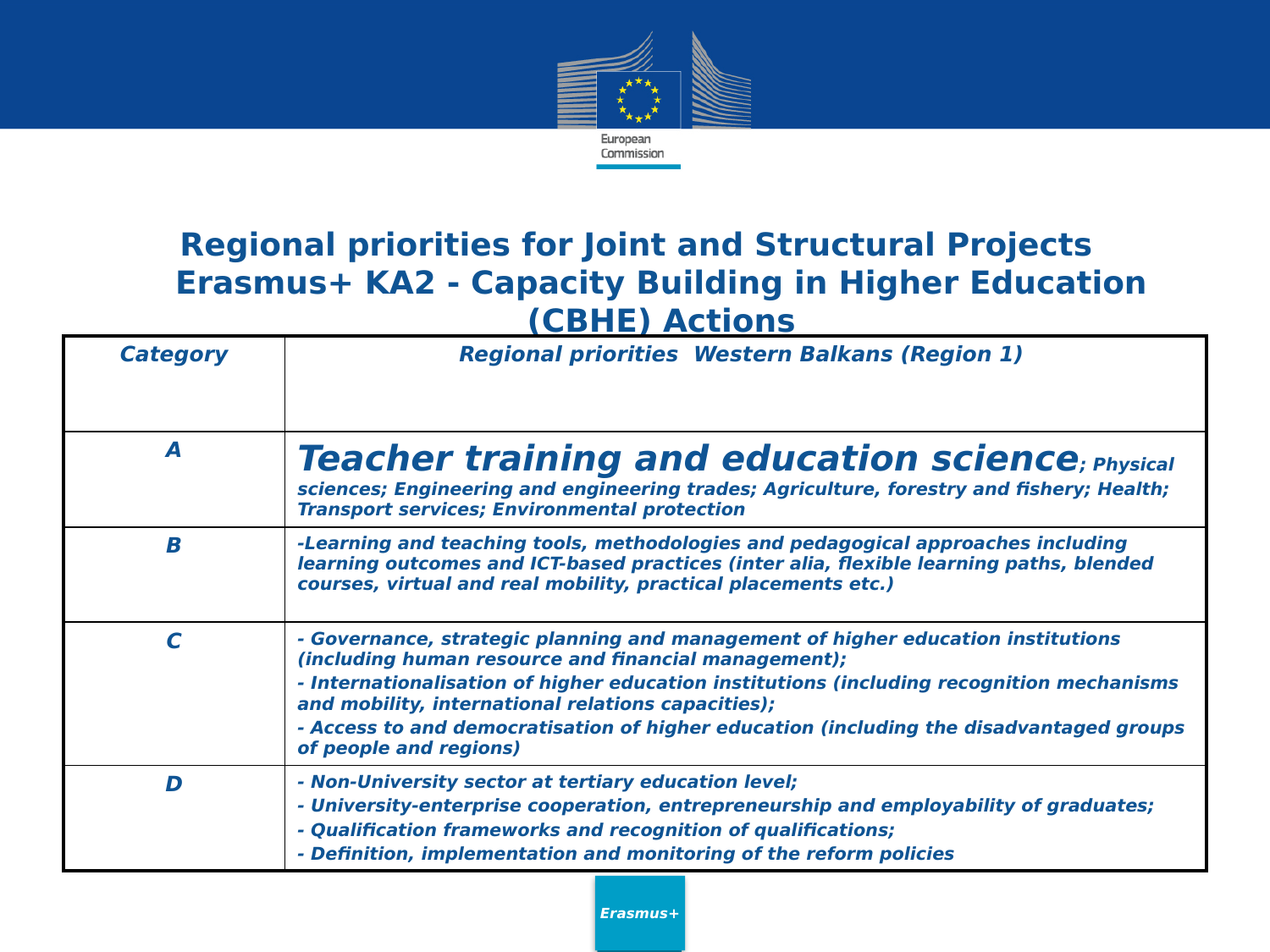

Regional priorities for Joint and Structural Projects
Erasmus+ KA2 - Capacity Building in Higher Education (CBHE) Actions
| Category | Regional priorities Western Balkans (Region 1) |
| --- | --- |
| A | Teacher training and education science; Physical sciences; Engineering and engineering trades; Agriculture, forestry and fishery; Health; Transport services; Environmental protection |
| B | -Learning and teaching tools, methodologies and pedagogical approaches including learning outcomes and ICT-based practices (inter alia, flexible learning paths, blended courses, virtual and real mobility, practical placements etc.) |
| C | - Governance, strategic planning and management of higher education institutions (including human resource and financial management); - Internationalisation of higher education institutions (including recognition mechanisms and mobility, international relations capacities); - Access to and democratisation of higher education (including the disadvantaged groups of people and regions) |
| D | - Non-University sector at tertiary education level; - University-enterprise cooperation, entrepreneurship and employability of graduates; - Qualification frameworks and recognition of qualifications; - Definition, implementation and monitoring of the reform policies |